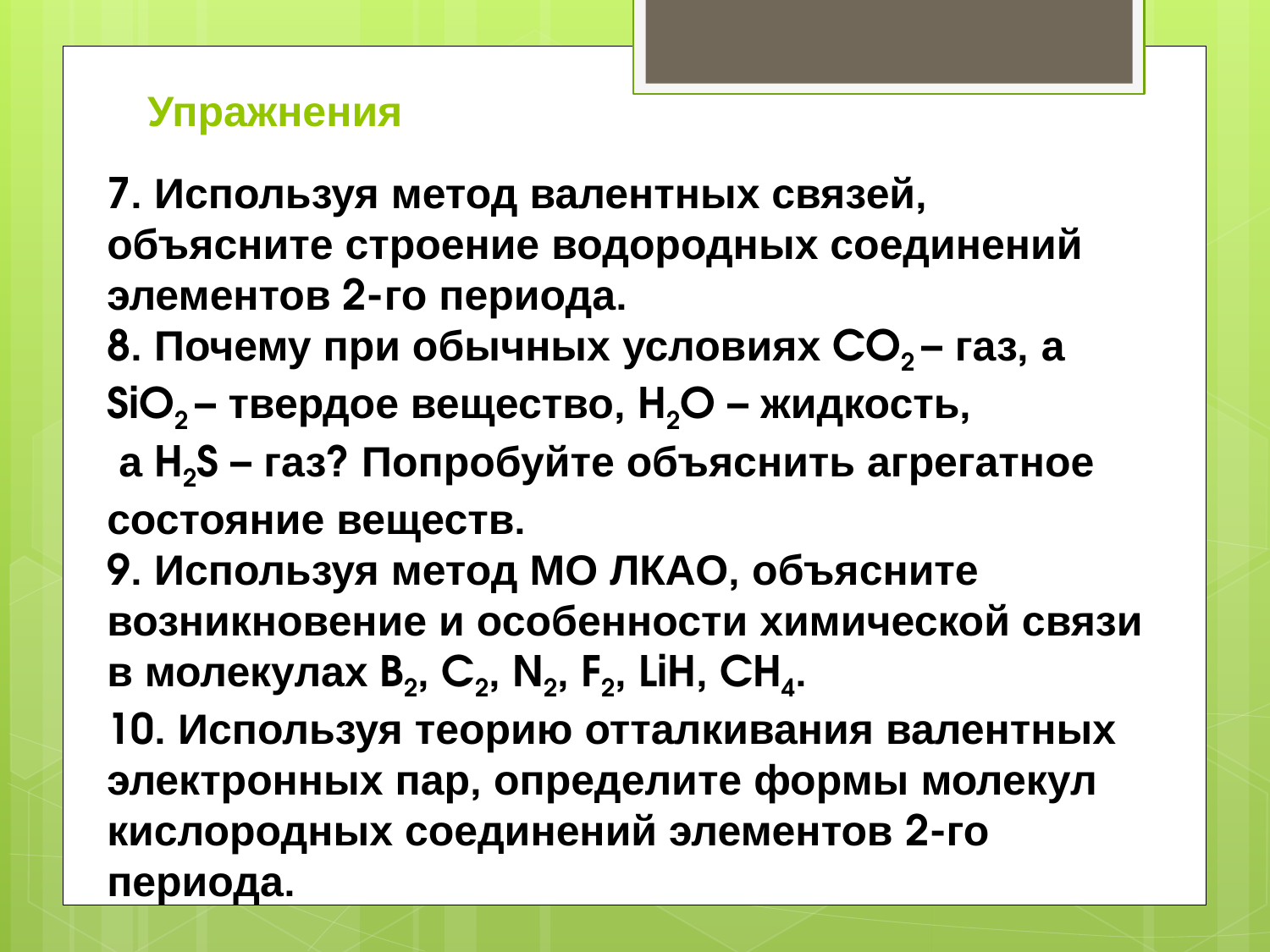

Упражнения
7. Используя метод валентных связей, объясните строение водородных соединений элементов 2-го периода.
8. Почему при обычных условиях CO2 – газ, а SiO2 – твердое вещество, H2O – жидкость,
 а H2S – газ? Попробуйте объяснить агрегатное состояние веществ.
9. Используя метод МО ЛКАО, объясните возникновение и особенности химической связи в молекулах B2, C2, N2, F2, LiH, CH4.
10. Используя теорию отталкивания валентных электронных пар, определите формы молекул кислородных соединений элементов 2-го периода.